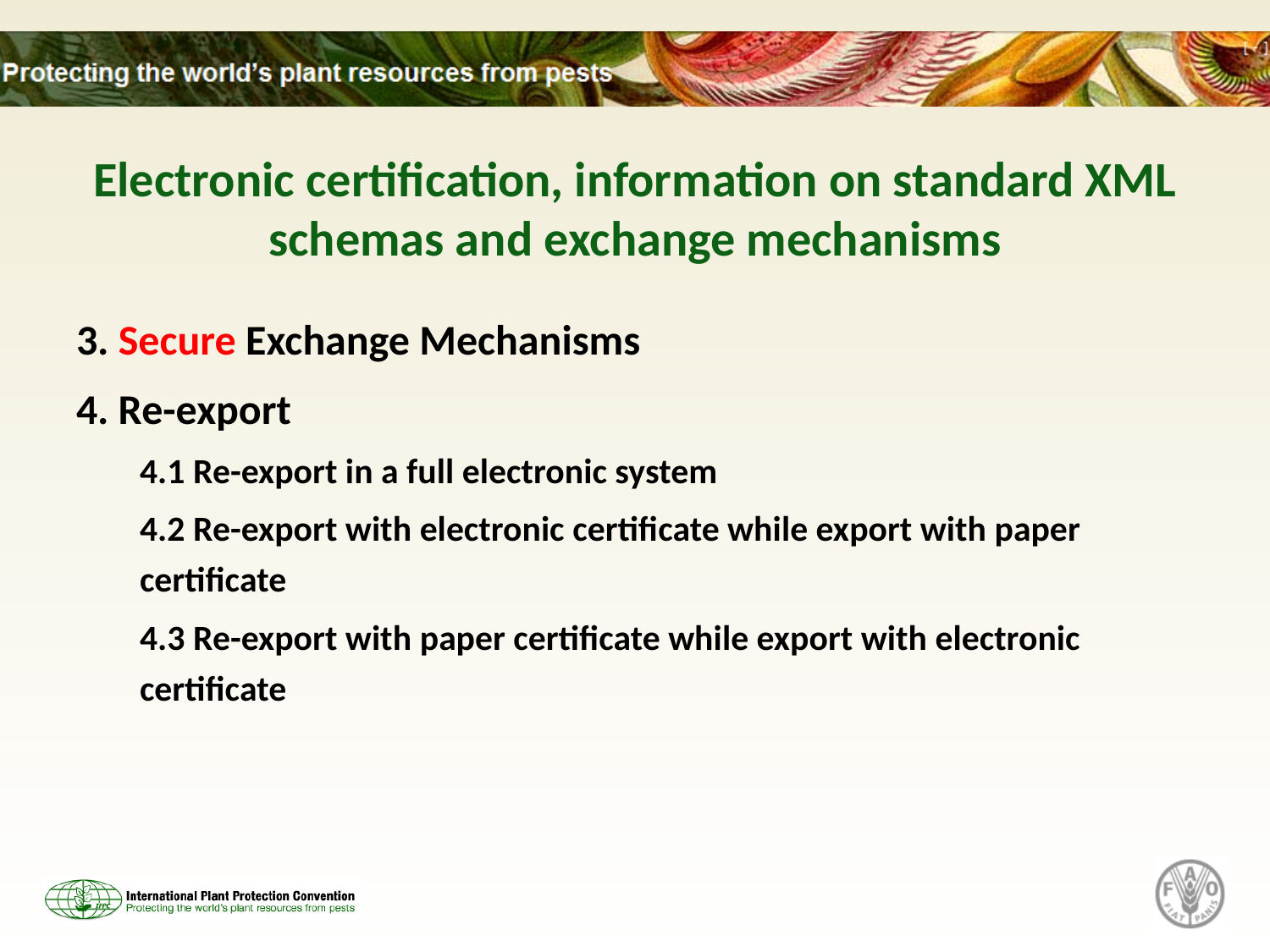

# Electronic certification, information on standard XML schemas and exchange mechanisms
3. Secure Exchange Mechanisms
4. Re-export
4.1 Re-export in a full electronic system
4.2 Re-export with electronic certificate while export with paper certificate
4.3 Re-export with paper certificate while export with electronic certificate